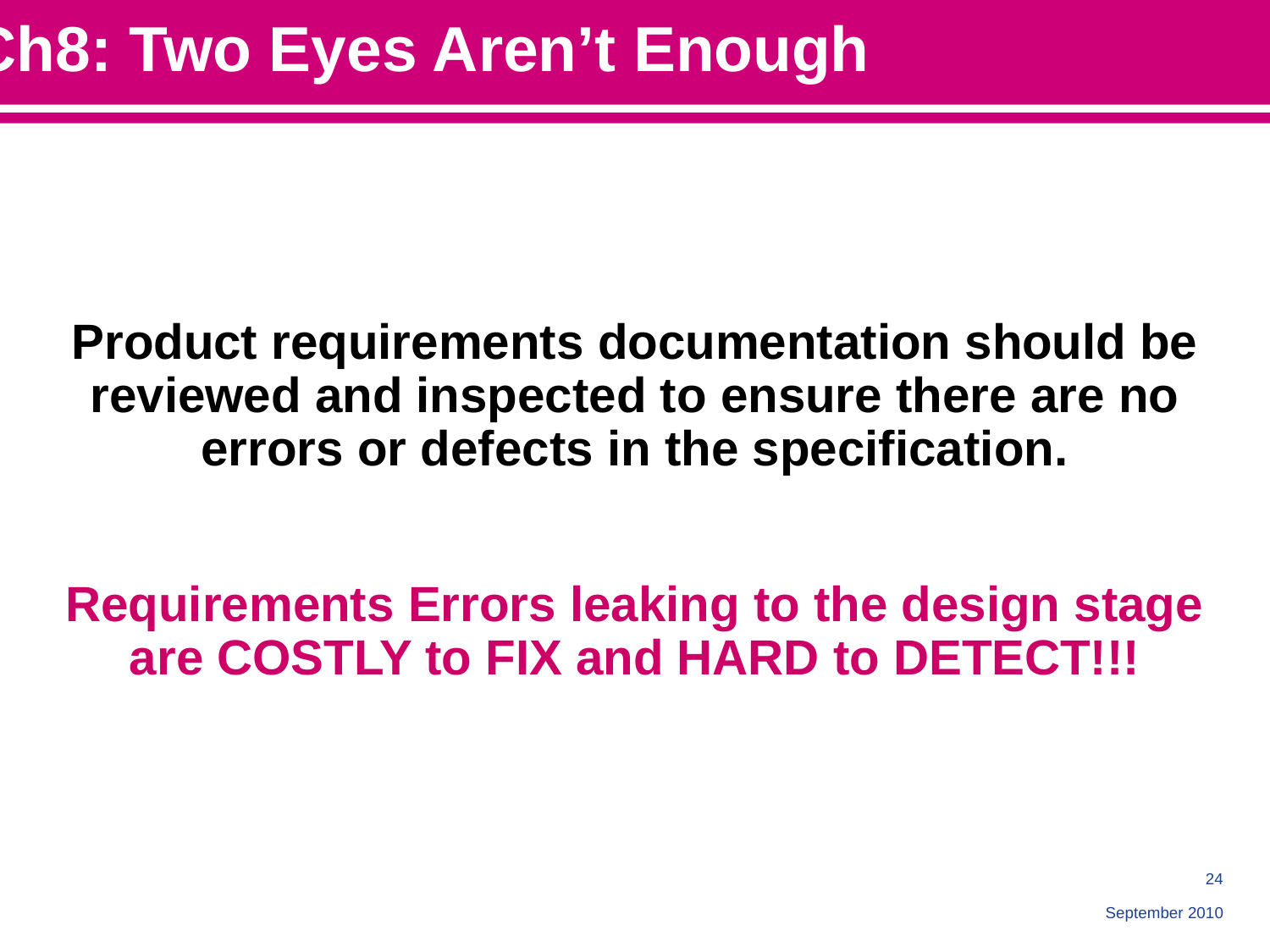

Ch8: Two Eyes Aren’t Enough

Product requirements documentation should be reviewed and inspected to ensure there are no errors or defects in the specification.

Requirements Errors leaking to the design stage are COSTLY to FIX and HARD to DETECT!!!